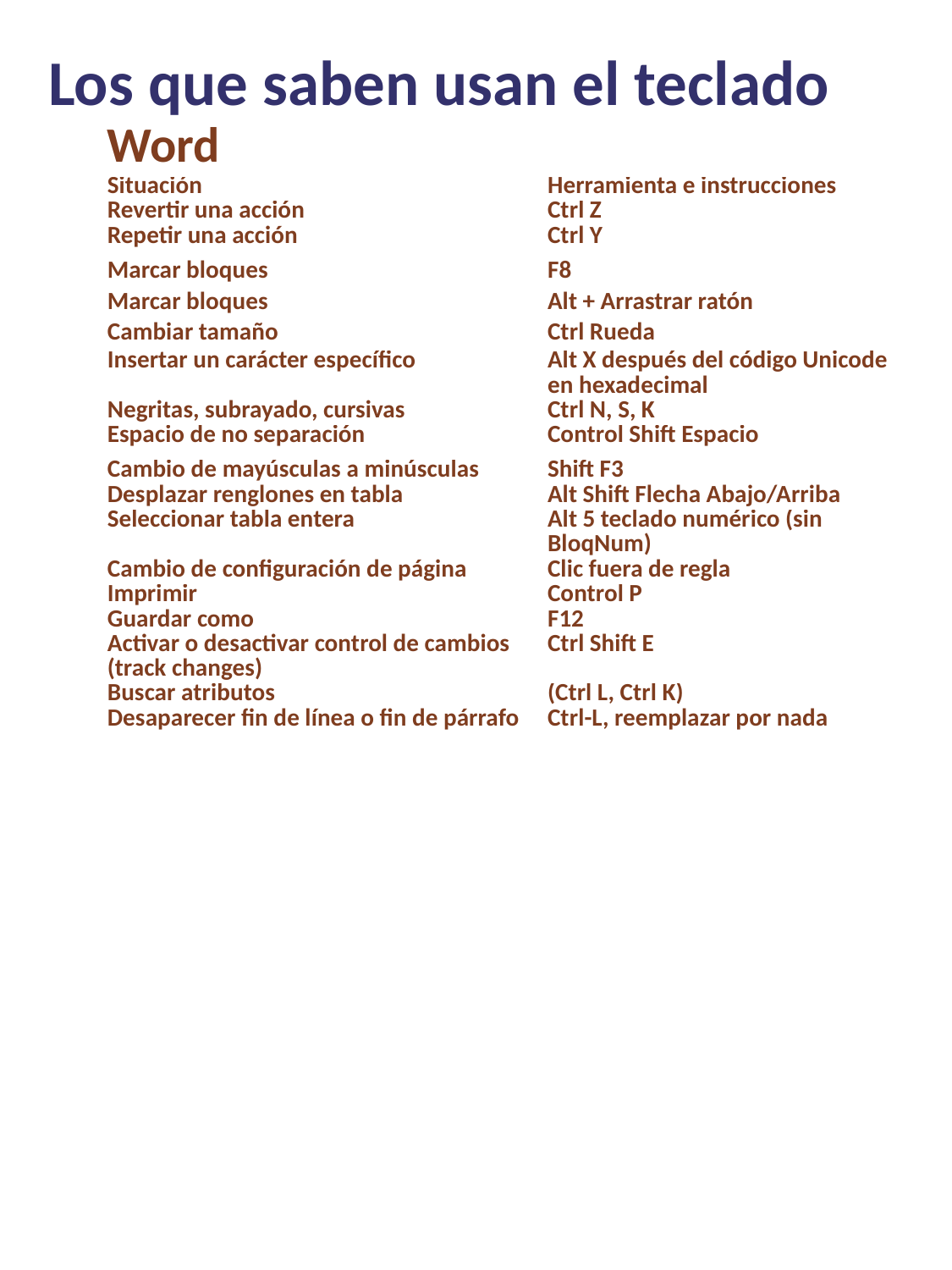

# Los que saben usan el teclado
| Word |  |
| --- | --- |
| Situación | Herramienta e instrucciones |
| Revertir una acción | Ctrl Z |
| Repetir una acción | Ctrl Y |
| Marcar bloques | F8 |
| Marcar bloques | Alt + Arrastrar ratón |
| Cambiar tamaño | Ctrl Rueda |
| Insertar un carácter específico | Alt X después del código Unicode en hexadecimal |
| Negritas, subrayado, cursivas | Ctrl N, S, K |
| Espacio de no separación | Control Shift Espacio |
| Cambio de mayúsculas a minúsculas | Shift F3 |
| Desplazar renglones en tabla | Alt Shift Flecha Abajo/Arriba |
| Seleccionar tabla entera | Alt 5 teclado numérico (sin BloqNum) |
| Cambio de configuración de página | Clic fuera de regla |
| Imprimir | Control P |
| Guardar como | F12 |
| Activar o desactivar control de cambios (track changes) | Ctrl Shift E |
| Buscar atributos | (Ctrl L, Ctrl K) |
| Desaparecer fin de línea o fin de párrafo | Ctrl-L, reemplazar por nada |
|  |  |
|  |  |